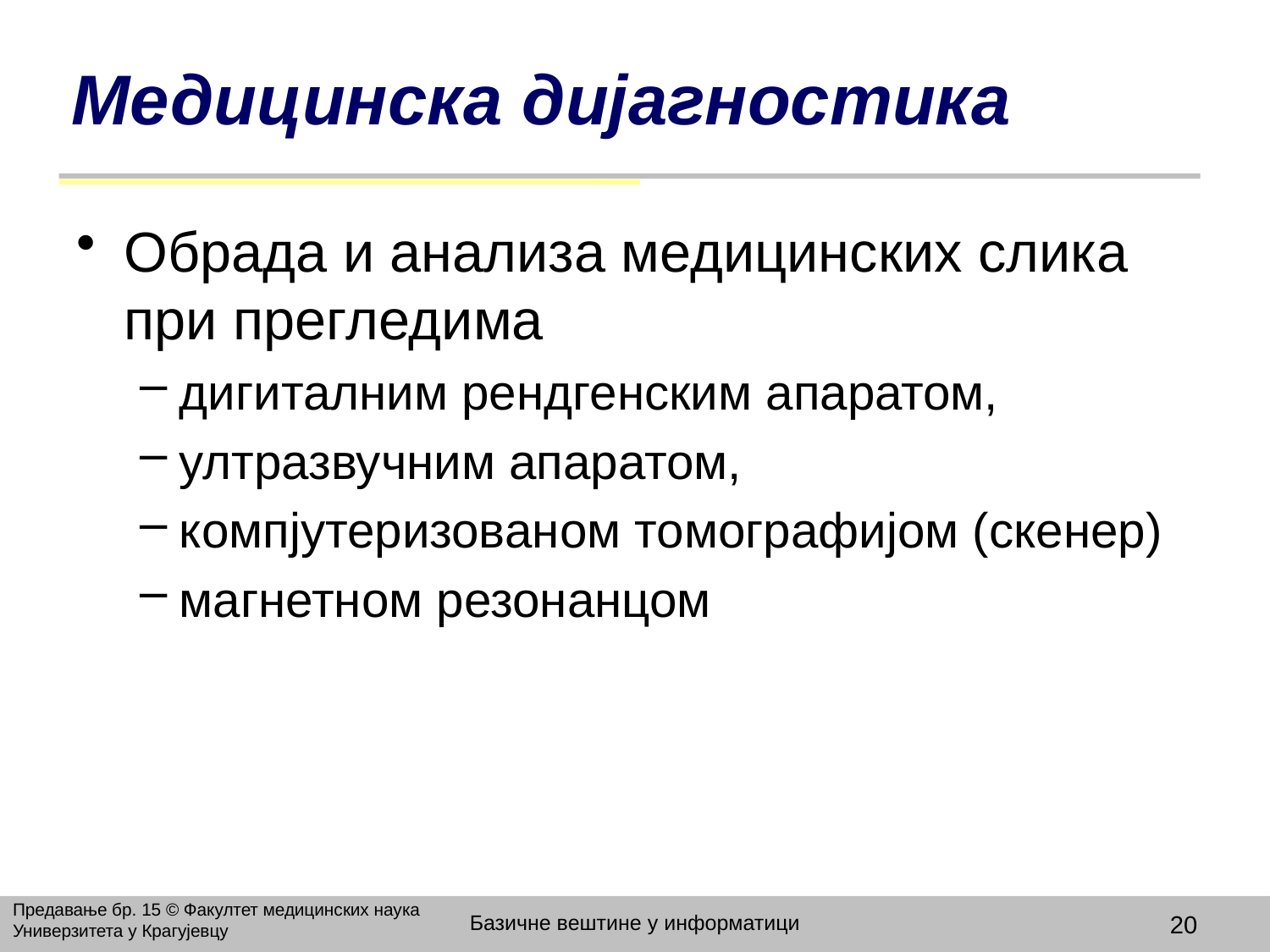

# Медицинска дијагностика
Обрада и анализа медицинских слика при прегледима
дигиталним рендгенским апаратом,
ултразвучним апаратом,
компјутеризованом томографијом (скенер)
магнетном резонанцом

Предавање бр. 15 © Факултет медицинских наука Универзитета у Крагујевцу
Базичне вештине у информатици
20